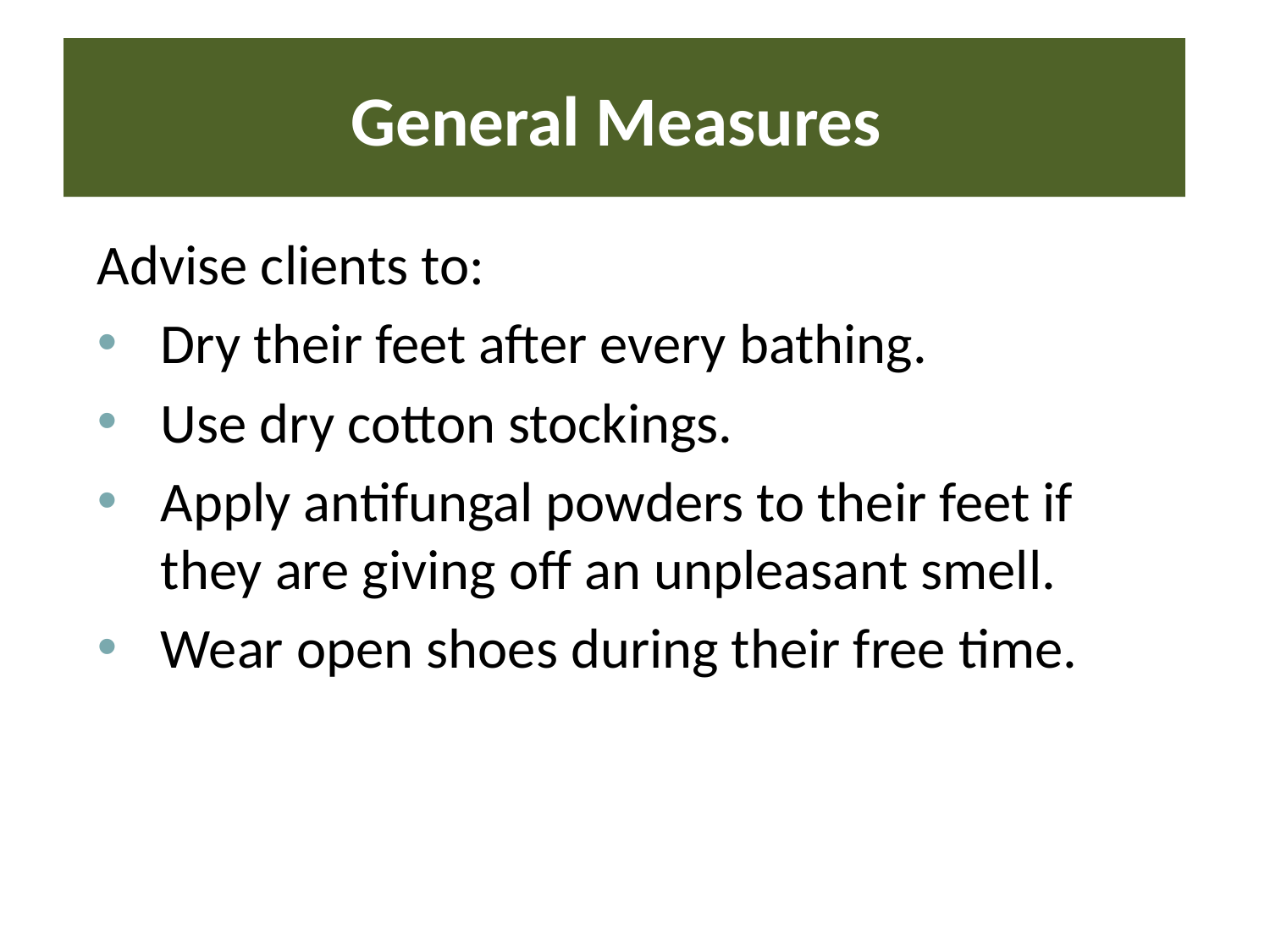

# General Measures
Advise clients to:
Dry their feet after every bathing.
Use dry cotton stockings.
Apply antifungal powders to their feet if they are giving off an unpleasant smell.
Wear open shoes during their free time.